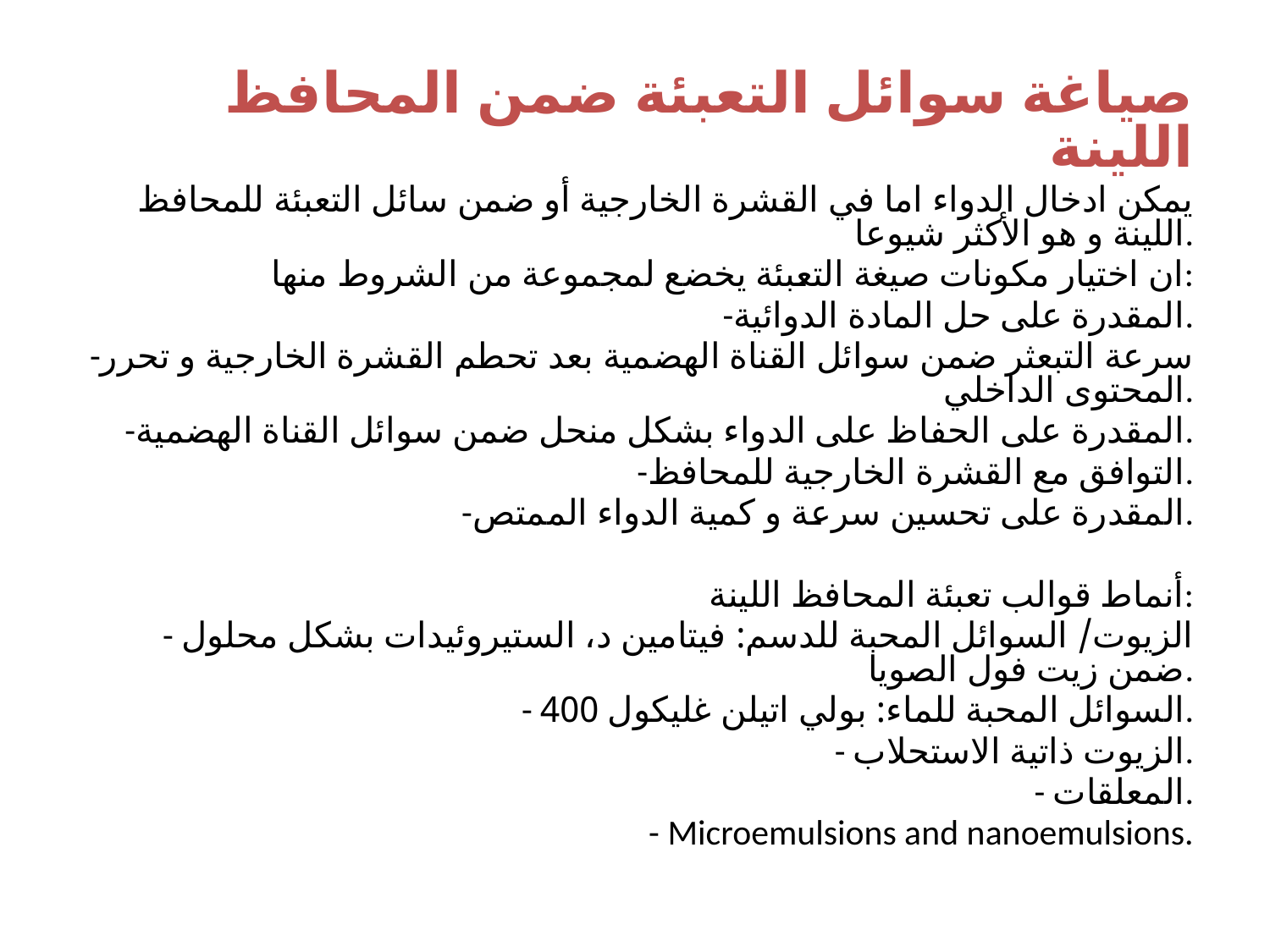

#
صياغة سوائل التعبئة ضمن المحافظ اللينة
يمكن ادخال الدواء اما في القشرة الخارجية أو ضمن سائل التعبئة للمحافظ اللينة و هو الأكثر شيوعا.
ان اختيار مكونات صيغة التعبئة يخضع لمجموعة من الشروط منها:
-المقدرة على حل المادة الدوائية.
-سرعة التبعثر ضمن سوائل القناة الهضمية بعد تحطم القشرة الخارجية و تحرر المحتوى الداخلي.
-المقدرة على الحفاظ على الدواء بشكل منحل ضمن سوائل القناة الهضمية.
-التوافق مع القشرة الخارجية للمحافظ.
-المقدرة على تحسين سرعة و كمية الدواء الممتص.

أنماط قوالب تعبئة المحافظ اللينة:
- الزيوت/ السوائل المحبة للدسم: فيتامين د، الستيروئيدات بشكل محلول ضمن زيت فول الصويا.
- السوائل المحبة للماء: بولي اتيلن غليكول 400.
- الزيوت ذاتية الاستحلاب.
- المعلقات.
- Microemulsions and nanoemulsions.